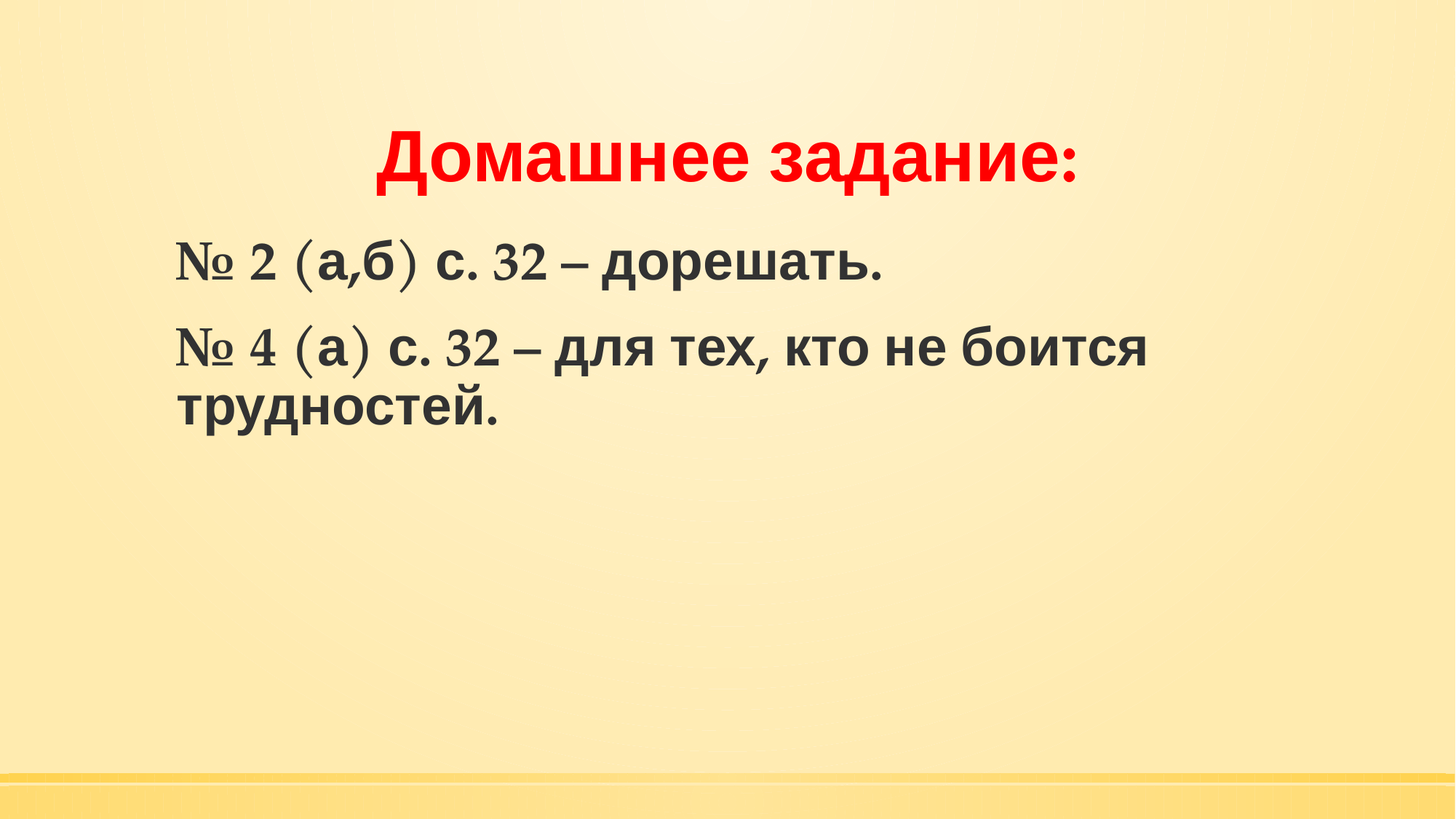

# Домашнее задание:
№ 2 (а,б) с. 32 – дорешать.
№ 4 (а) с. 32 – для тех, кто не боится трудностей.